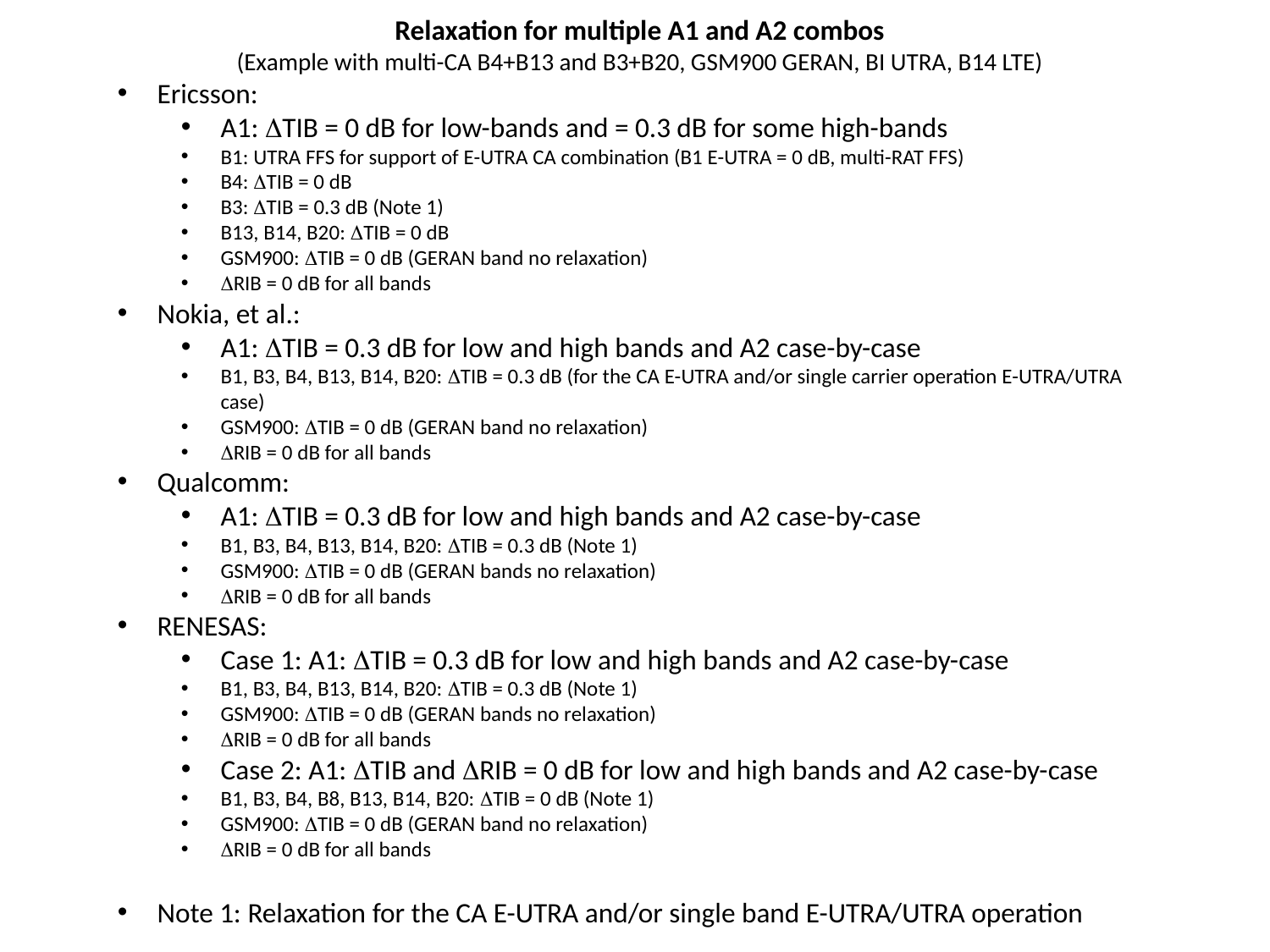

Relaxation for multiple A1 and A2 combos
(Example with multi-CA B4+B13 and B3+B20, GSM900 GERAN, BI UTRA, B14 LTE)
Ericsson:
A1: ΔTIB = 0 dB for low-bands and = 0.3 dB for some high-bands
B1: UTRA FFS for support of E-UTRA CA combination (B1 E-UTRA = 0 dB, multi-RAT FFS)
B4: ΔTIB = 0 dB
B3: ΔTIB = 0.3 dB (Note 1)
B13, B14, B20: ΔTIB = 0 dB
GSM900: ΔTIB = 0 dB (GERAN band no relaxation)
ΔRIB = 0 dB for all bands
Nokia, et al.:
A1: ΔTIB = 0.3 dB for low and high bands and A2 case-by-case
B1, B3, B4, B13, B14, B20: ΔTIB = 0.3 dB (for the CA E-UTRA and/or single carrier operation E-UTRA/UTRA case)
GSM900: ΔTIB = 0 dB (GERAN band no relaxation)
ΔRIB = 0 dB for all bands
Qualcomm:
A1: ΔTIB = 0.3 dB for low and high bands and A2 case-by-case
B1, B3, B4, B13, B14, B20: ΔTIB = 0.3 dB (Note 1)
GSM900: ΔTIB = 0 dB (GERAN bands no relaxation)
ΔRIB = 0 dB for all bands
RENESAS:
Case 1: A1: ΔTIB = 0.3 dB for low and high bands and A2 case-by-case
B1, B3, B4, B13, B14, B20: ΔTIB = 0.3 dB (Note 1)
GSM900: ΔTIB = 0 dB (GERAN bands no relaxation)
ΔRIB = 0 dB for all bands
Case 2: A1: ΔTIB and ΔRIB = 0 dB for low and high bands and A2 case-by-case
B1, B3, B4, B8, B13, B14, B20: ΔTIB = 0 dB (Note 1)
GSM900: ΔTIB = 0 dB (GERAN band no relaxation)
ΔRIB = 0 dB for all bands

Note 1: Relaxation for the CA E-UTRA and/or single band E-UTRA/UTRA operation